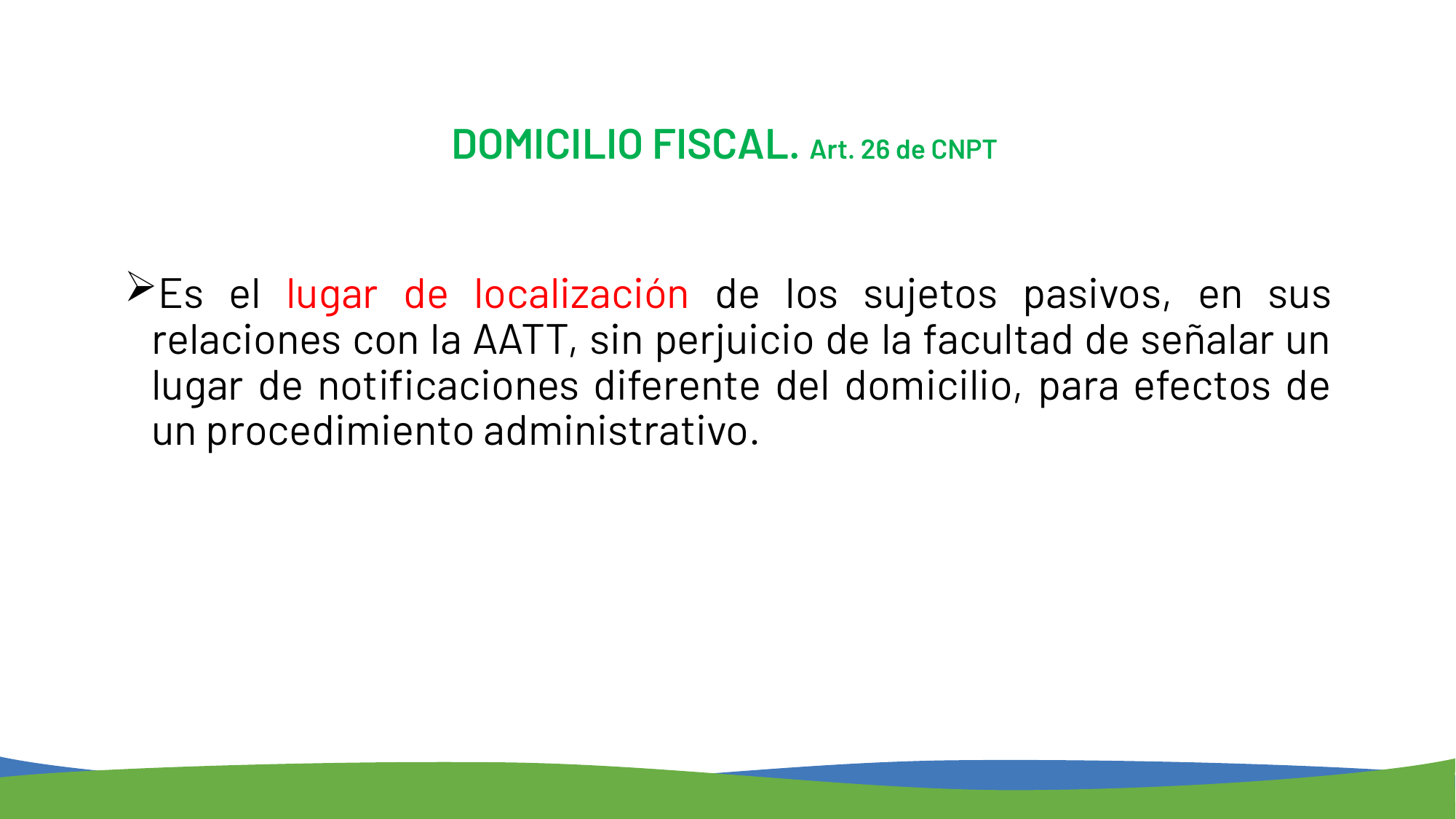

DOMICILIO FISCAL. Art. 26 de CNPT

Es el lugar de localización de los sujetos pasivos, en sus relaciones con la AATT, sin perjuicio de la facultad de señalar un lugar de notificaciones diferente del domicilio, para efectos de un procedimiento administrativo.